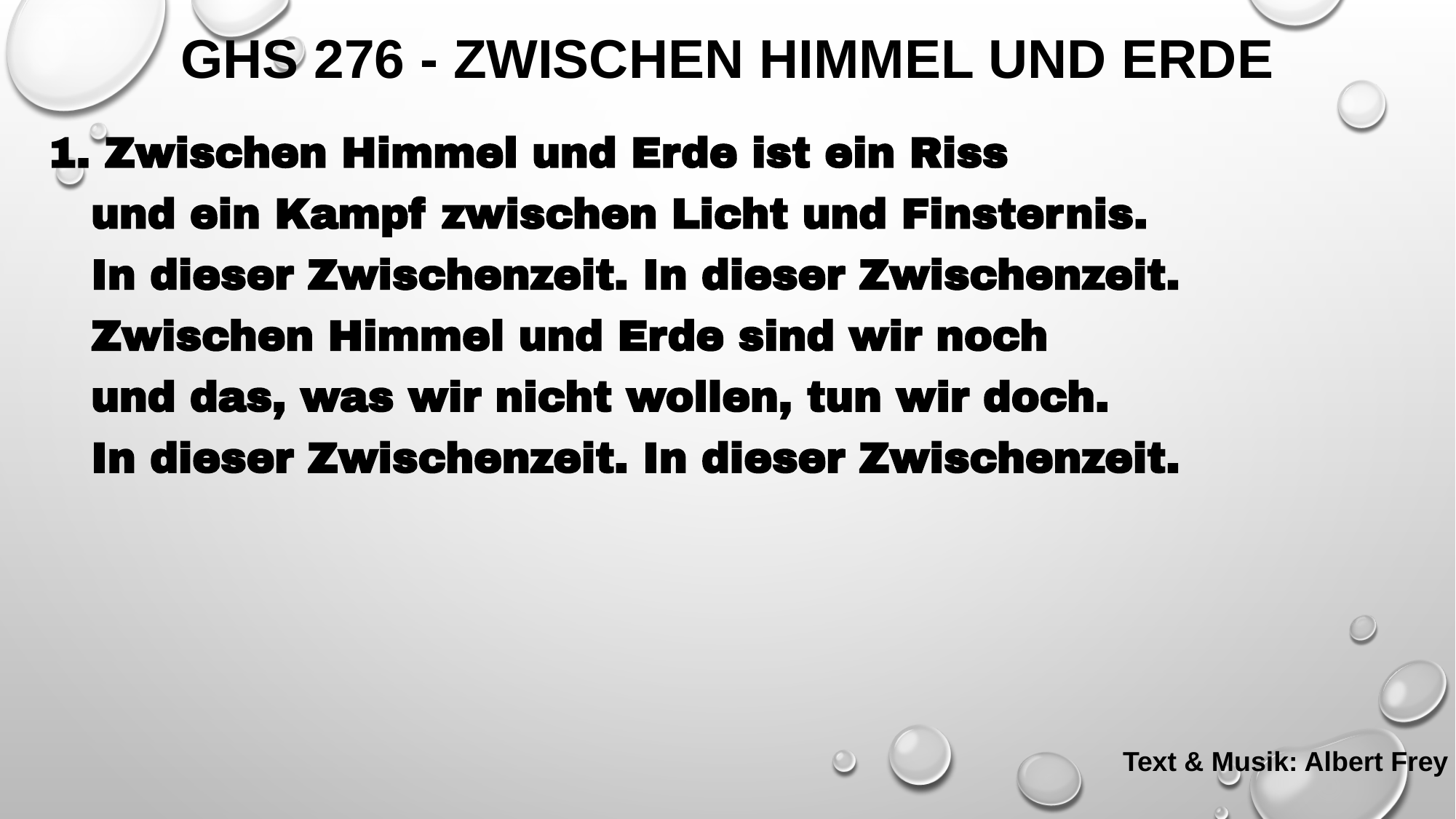

# GHS 276 - Zwischen Himmel und Erde
1. Zwischen Himmel und Erde ist ein Riss
und ein Kampf zwischen Licht und Finsternis.
In dieser Zwischenzeit. In dieser Zwischenzeit.
Zwischen Himmel und Erde sind wir noch
und das, was wir nicht wollen, tun wir doch.
In dieser Zwischenzeit. In dieser Zwischenzeit.
Text & Musik: Albert Frey